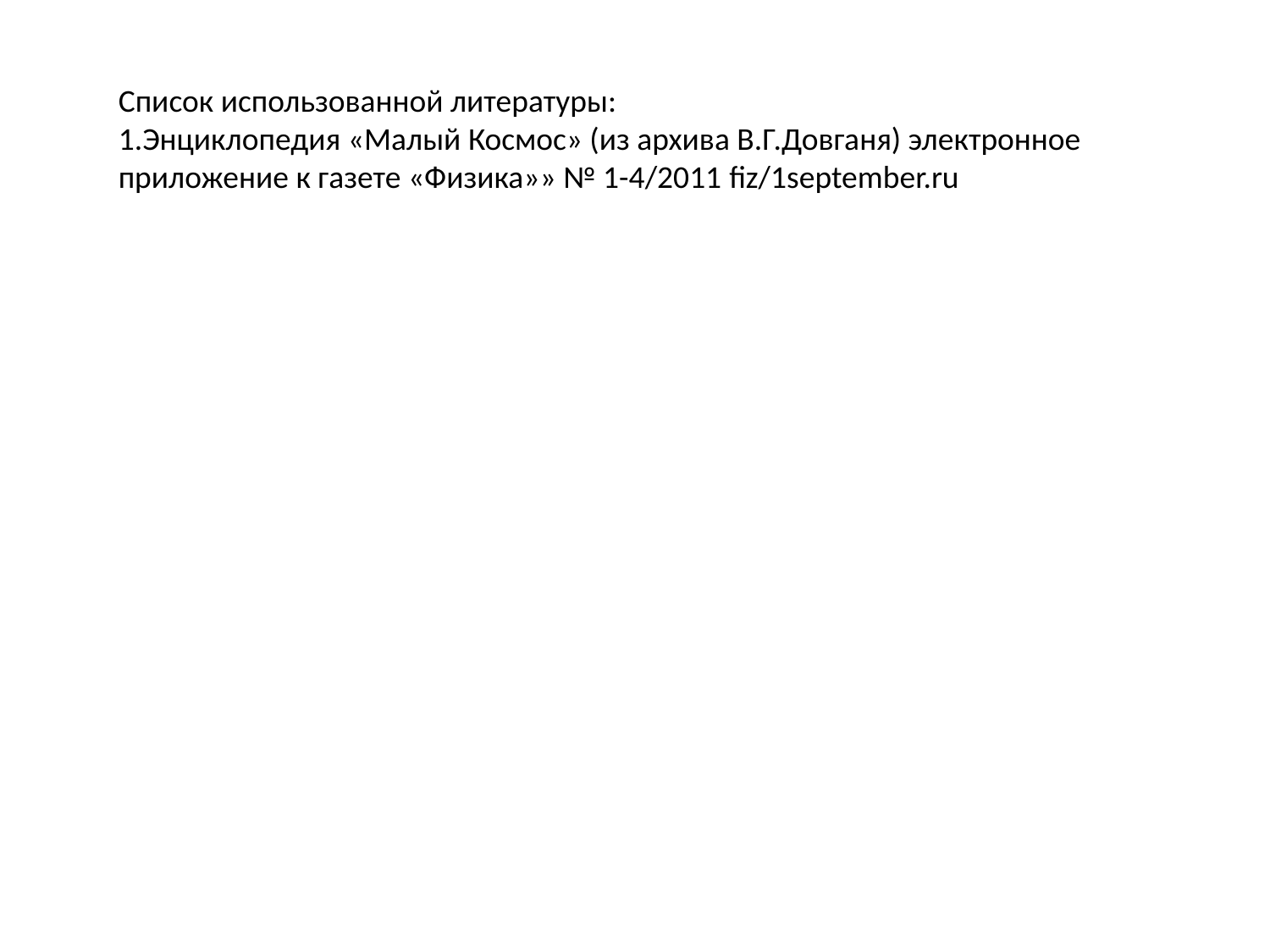

Список использованной литературы:
1.Энциклопедия «Малый Космос» (из архива В.Г.Довганя) электронное приложение к газете «Физика»» № 1-4/2011 fiz/1september.ru